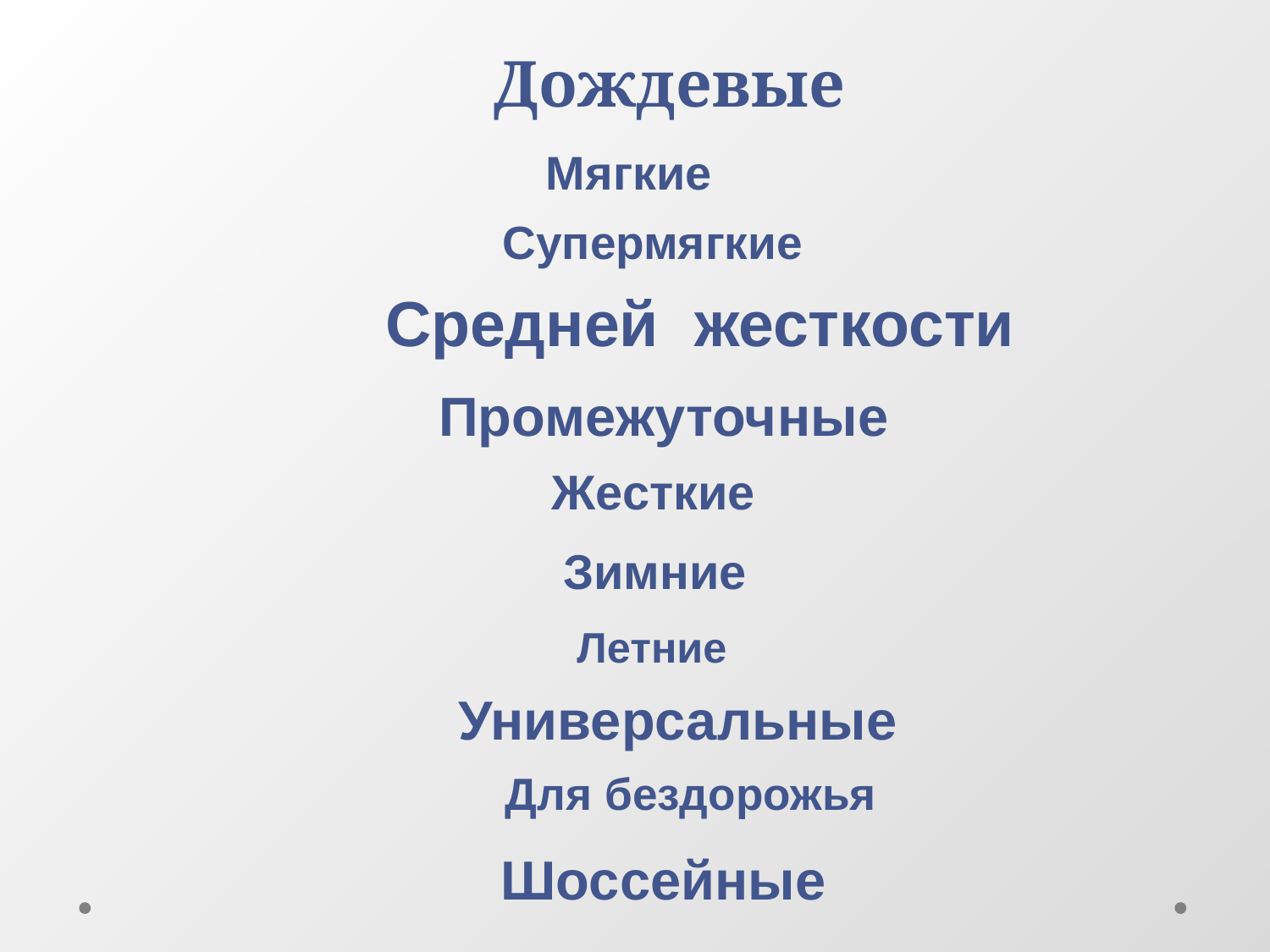

# Дождевые
Мягкие
Супермягкие
Средней  жесткости
Промежуточные
Жесткие
Зимние
Летние
Универсальные
Для бездорожья
Шоссейные